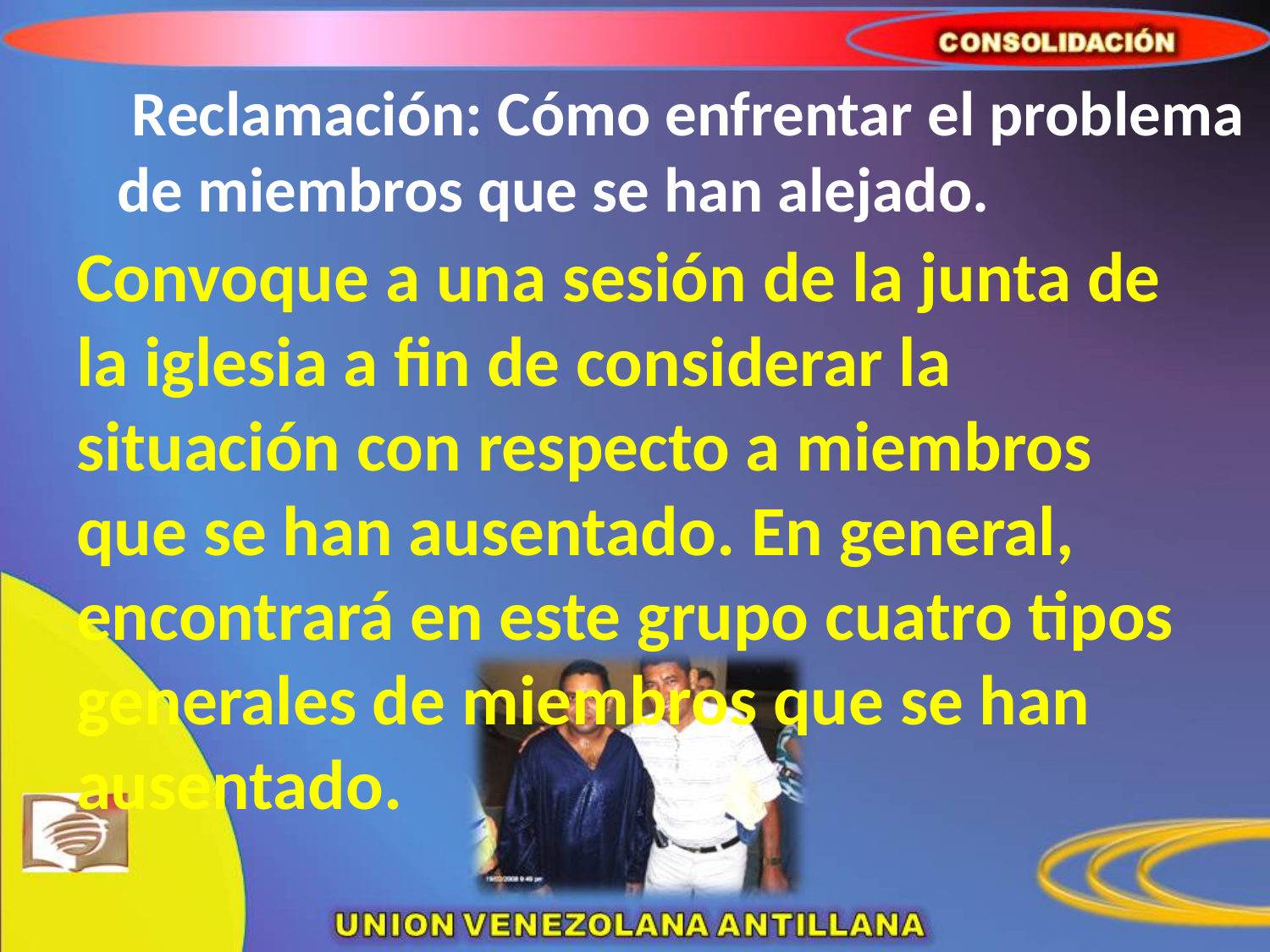

# Reclamación: Cómo enfrentar el problema de miembros que se han alejado.
	Convoque a una sesión de la junta de la iglesia a fin de considerar la situación con respecto a miembros que se han ausentado. En general, encontrará en este grupo cuatro tipos generales de miembros que se han ausentado.